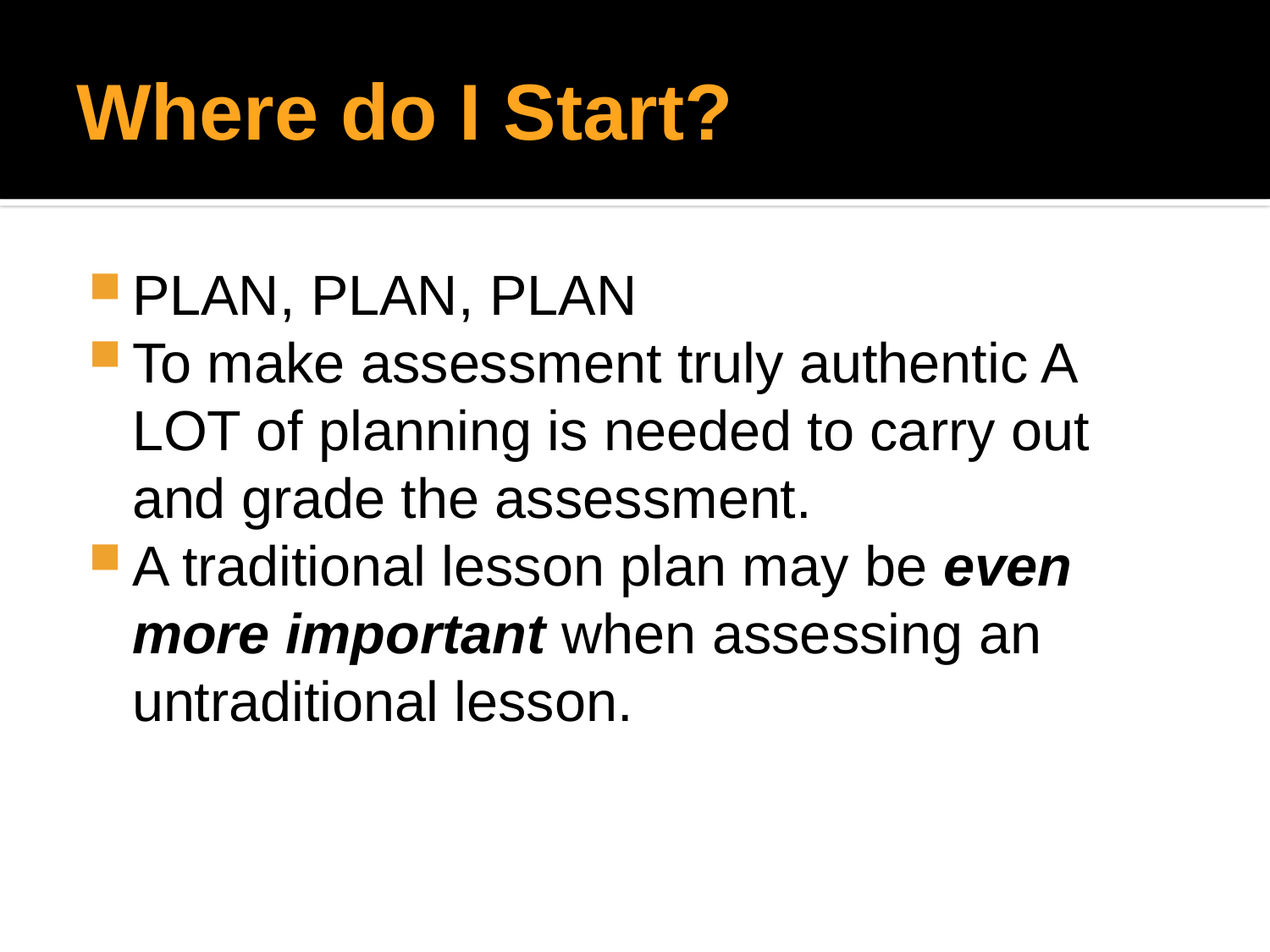

# Where do I Start?
PLAN, PLAN, PLAN
To make assessment truly authentic A LOT of planning is needed to carry out and grade the assessment.
A traditional lesson plan may be even more important when assessing an untraditional lesson.